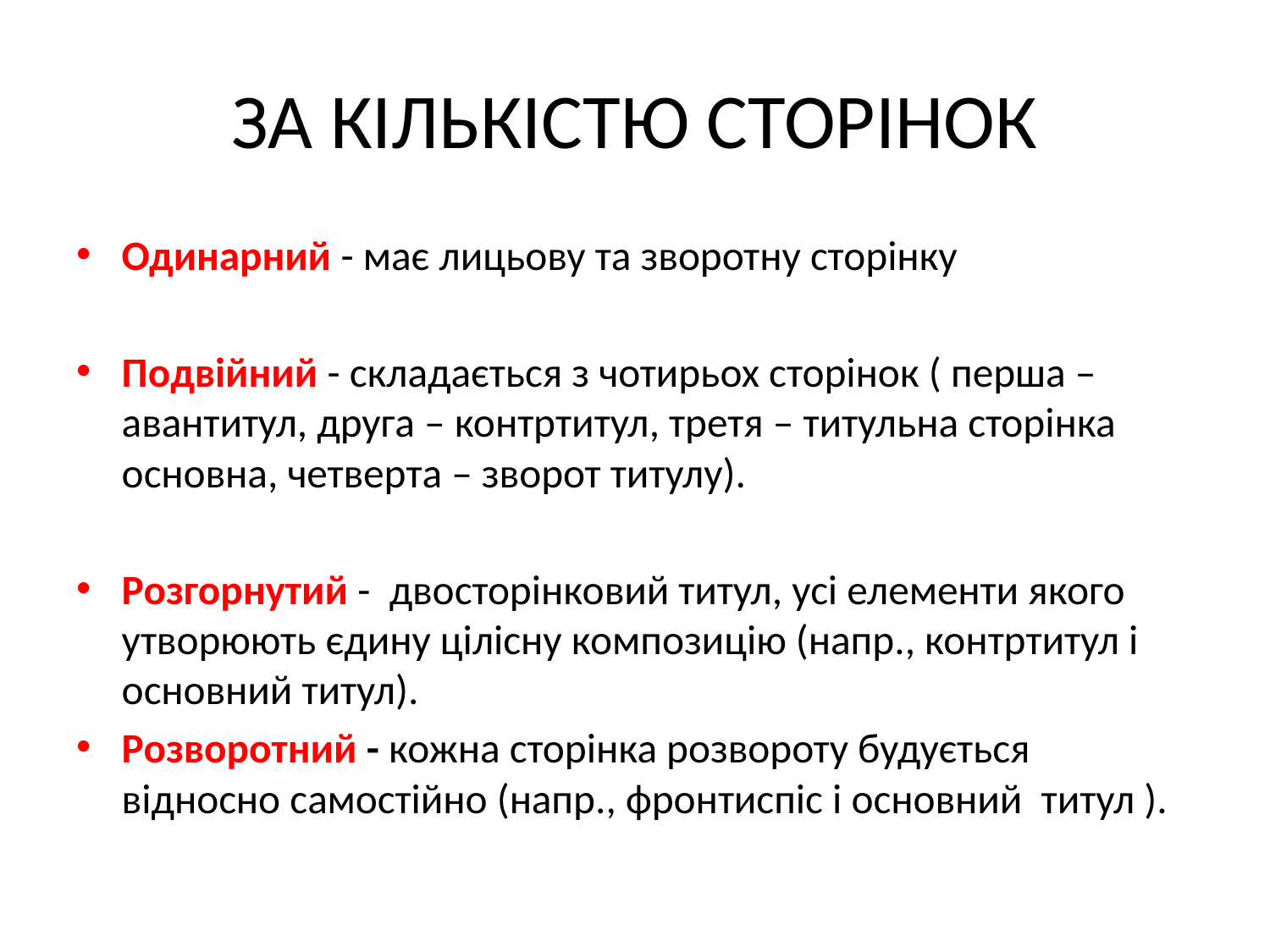

# ЗА КІЛЬКІСТЮ СТОРІНОК
Одинарний - має лицьову та зворотну сторінку

Подвійний - складається з чотирьох сторінок ( перша – авантитул, друга – контртитул, третя – титульна сторінка основна, четверта – зворот титулу).

Розгорнутий -  двосторінковий титул, усі елементи якого утворюють єдину цілісну композицію (напр., контртитул і основний титул).
Розворотний - кожна сторінка розвороту будується відносно самостійно (напр., фронтиспіс і основний  титул ).